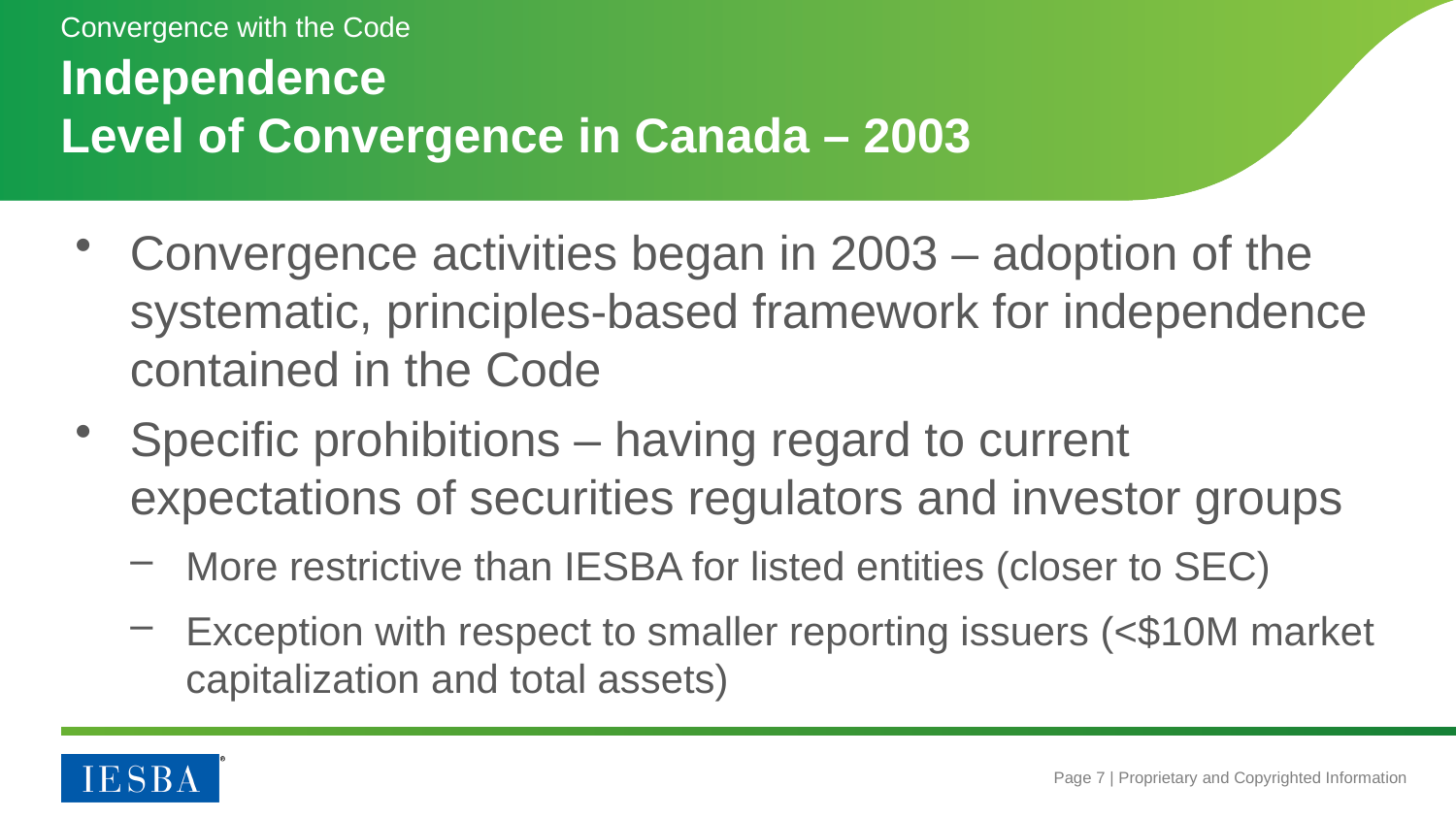

Convergence with the Code

# Independence Level of Convergence in Canada – 2003
Convergence activities began in 2003 – adoption of the systematic, principles-based framework for independence contained in the Code
Specific prohibitions – having regard to current expectations of securities regulators and investor groups
More restrictive than IESBA for listed entities (closer to SEC)
Exception with respect to smaller reporting issuers (<$10M market capitalization and total assets)